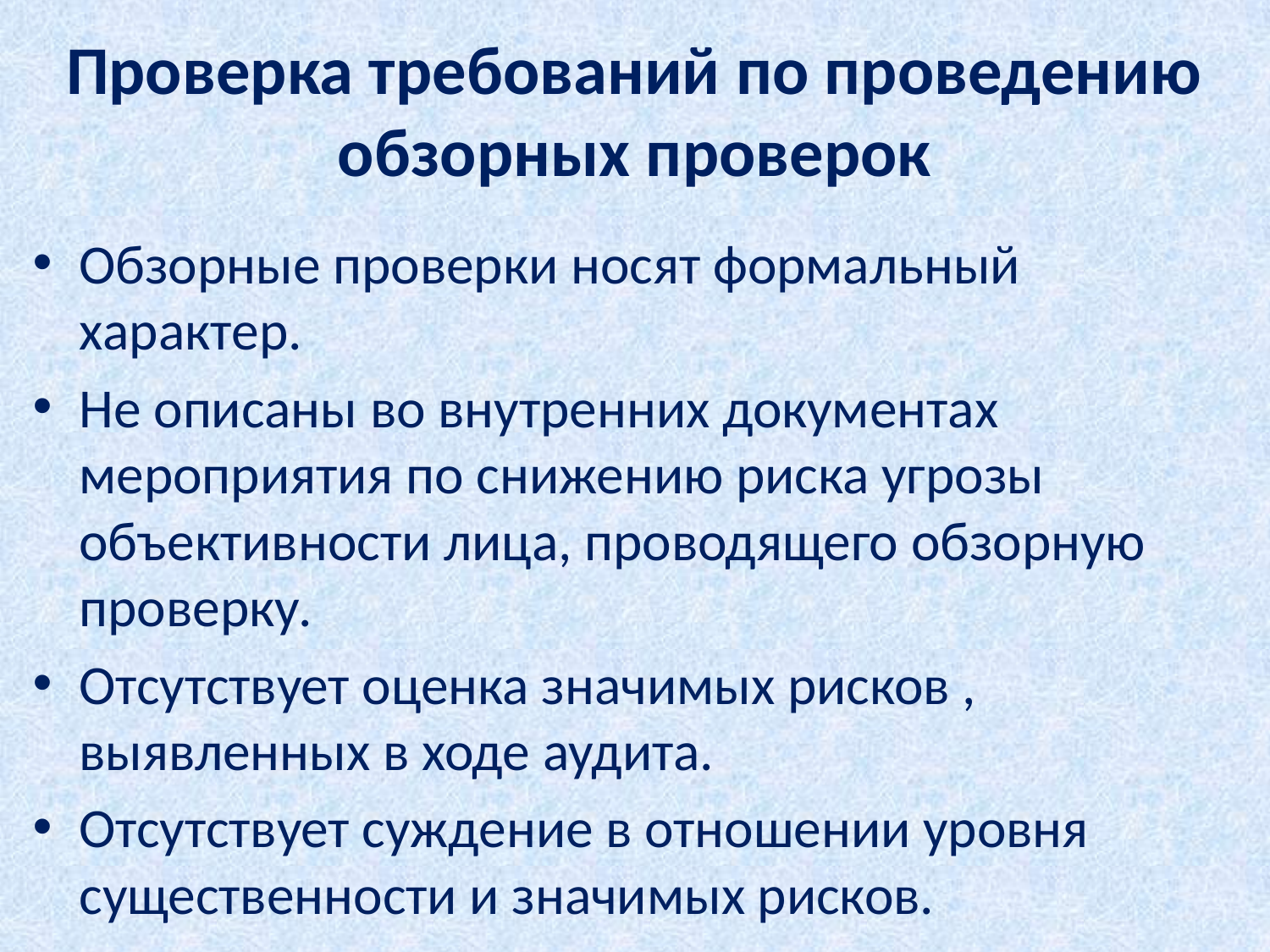

# Проверка требований по проведению обзорных проверок
Обзорные проверки носят формальный характер.
Не описаны во внутренних документах мероприятия по снижению риска угрозы объективности лица, проводящего обзорную проверку.
Отсутствует оценка значимых рисков , выявленных в ходе аудита.
Отсутствует суждение в отношении уровня существенности и значимых рисков.